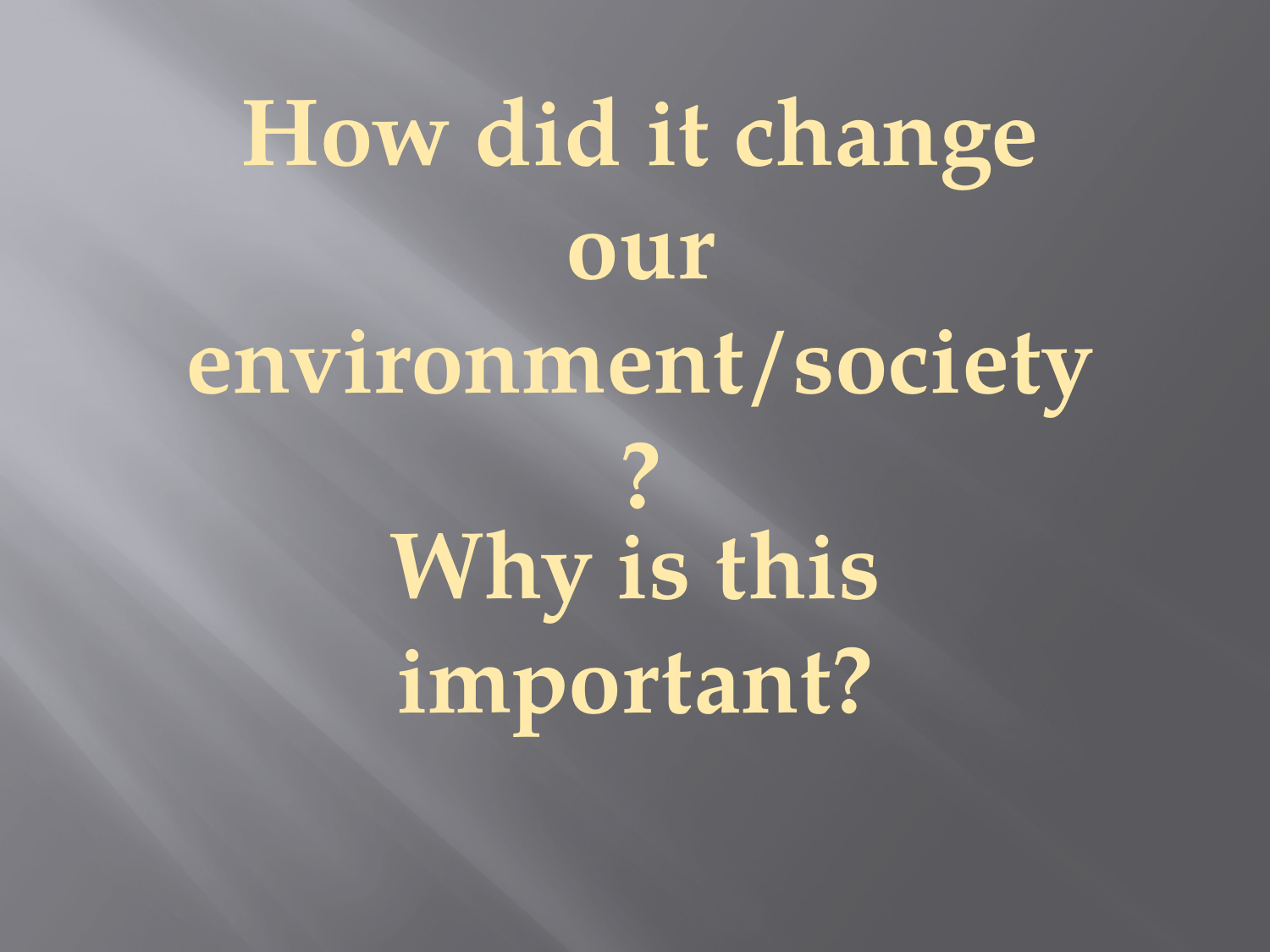

How did it change our environment/society?
Why is this important?